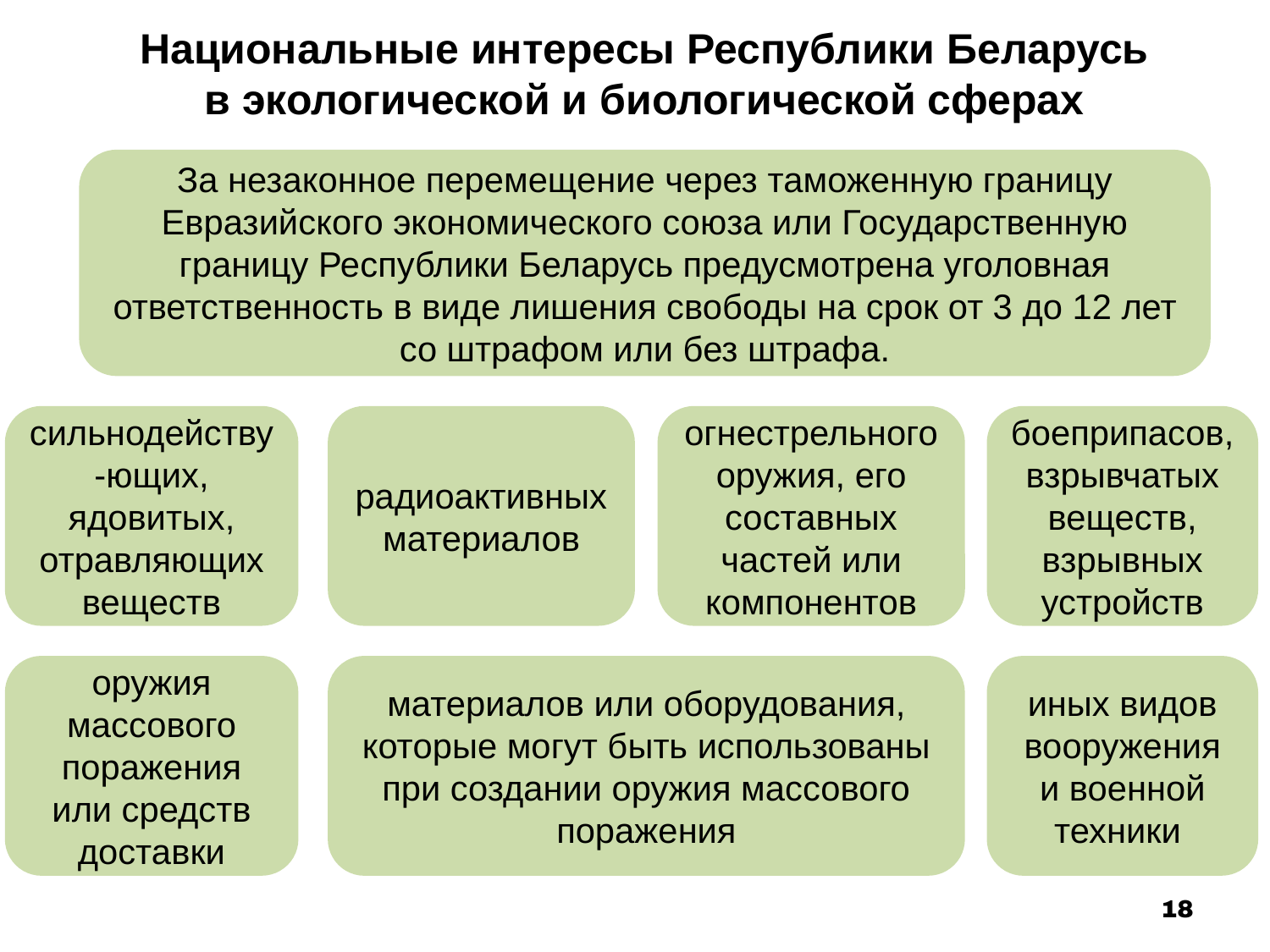

Национальные интересы Республики Беларусь
в экологической и биологической сферах
За незаконное перемещение через таможенную границу Евразийского экономического союза или Государственную границу Республики Беларусь предусмотрена уголовная ответственность в виде лишения свободы на срок от 3 до 12 лет со штрафом или без штрафа.
огнестрельного оружия, его составных частей или компонентов
боеприпасов, взрывчатых веществ, взрывных устройств
радиоактивных материалов
сильнодейству-ющих, ядовитых, отравляющих веществ
оружия массового поражения или средств доставки
материалов или оборудования, которые могут быть использованы при создании оружия массового поражения
иных видов вооружения и военной техники
18